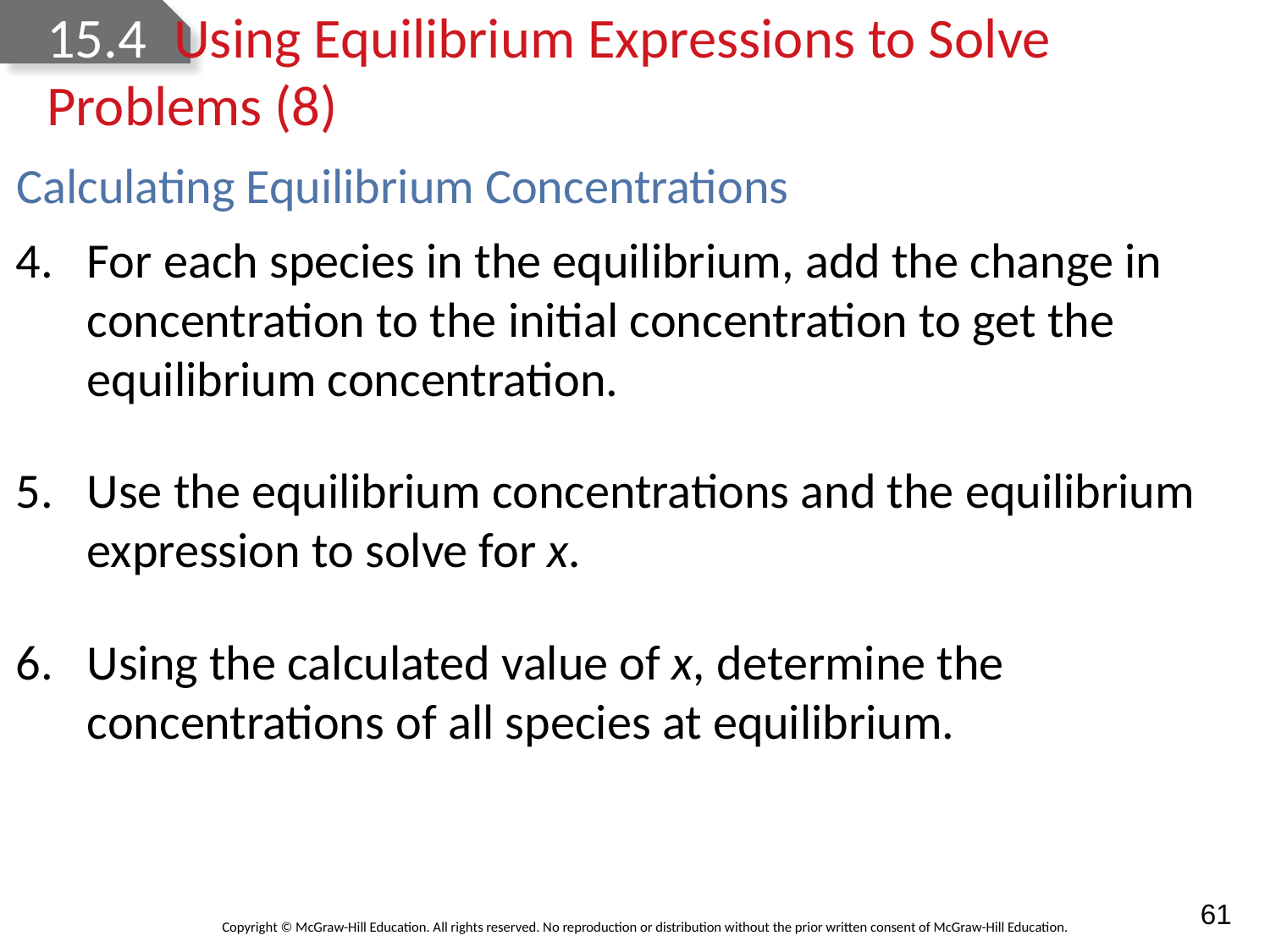

# 15.4	Using Equilibrium Expressions to Solve 	Problems (8)
Calculating Equilibrium Concentrations
For each species in the equilibrium, add the change in concentration to the initial concentration to get the equilibrium concentration.
Use the equilibrium concentrations and the equilibrium expression to solve for x.
Using the calculated value of x, determine the concentrations of all species at equilibrium.